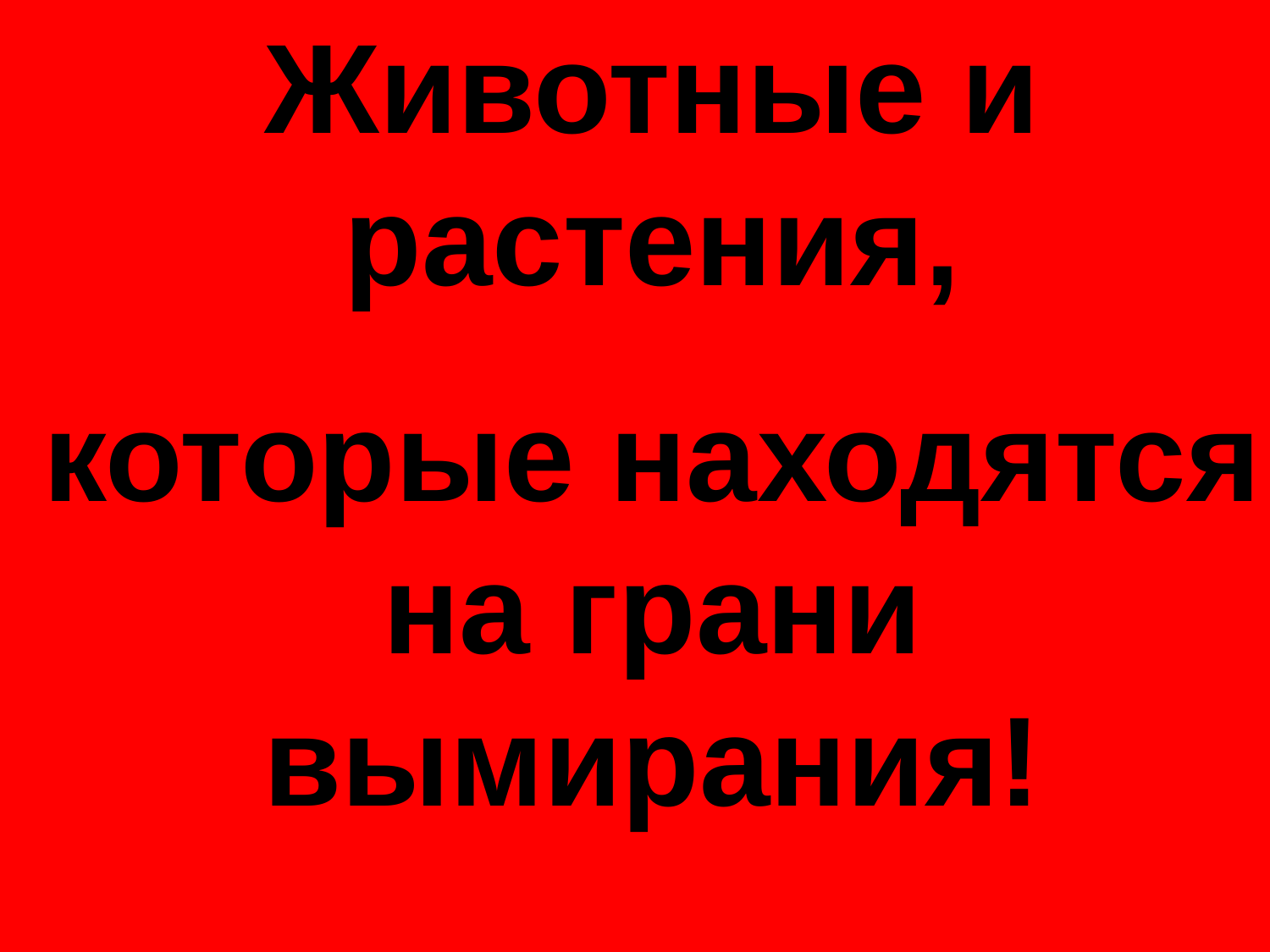

Животные и растения,
которые находятся на грани вымирания!